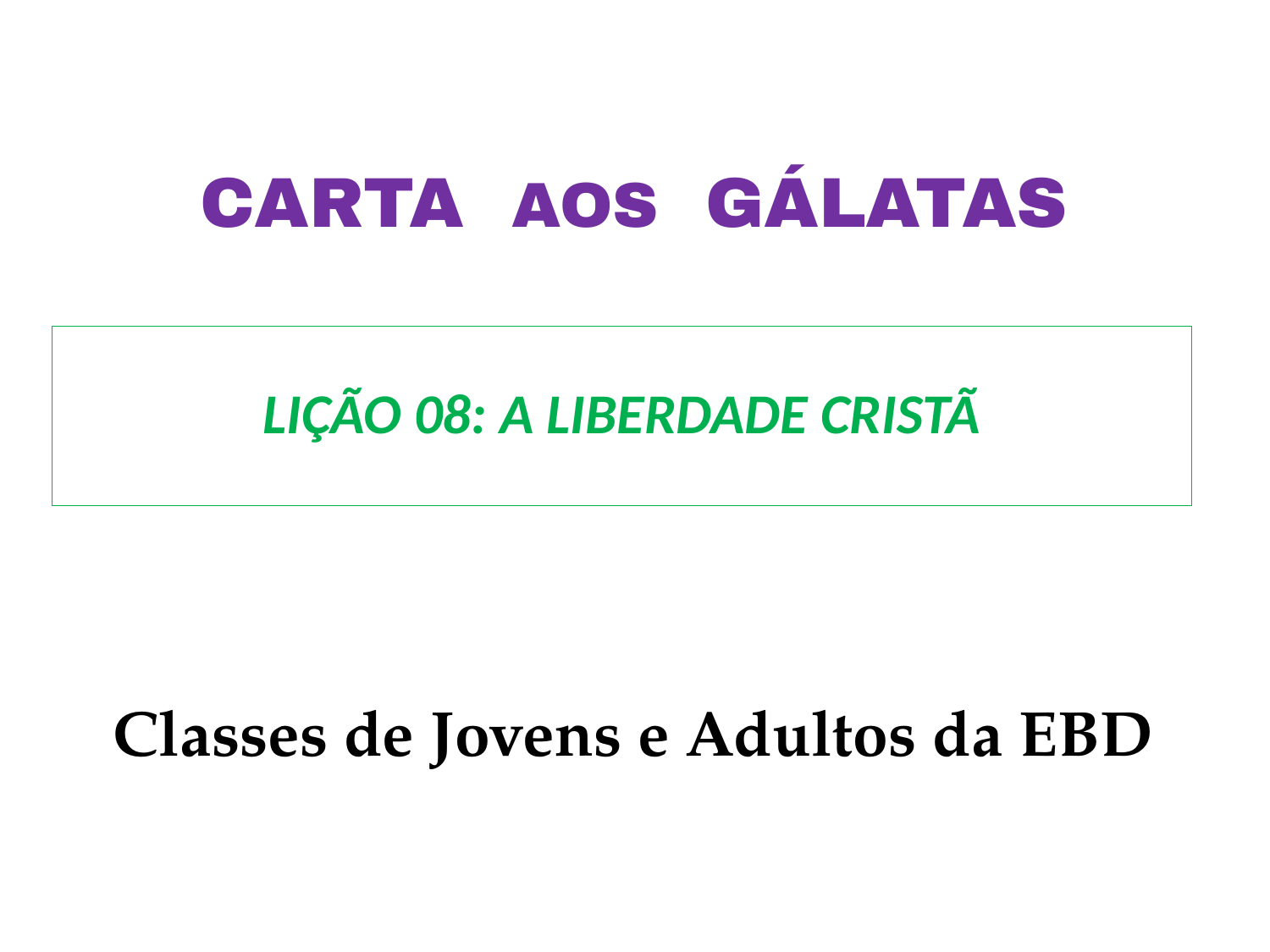

CARTA  AOS  GÁLATAS

LIÇÃO 08: A LIBERDADE CRISTÃ
Classes de Jovens e Adultos da EBD